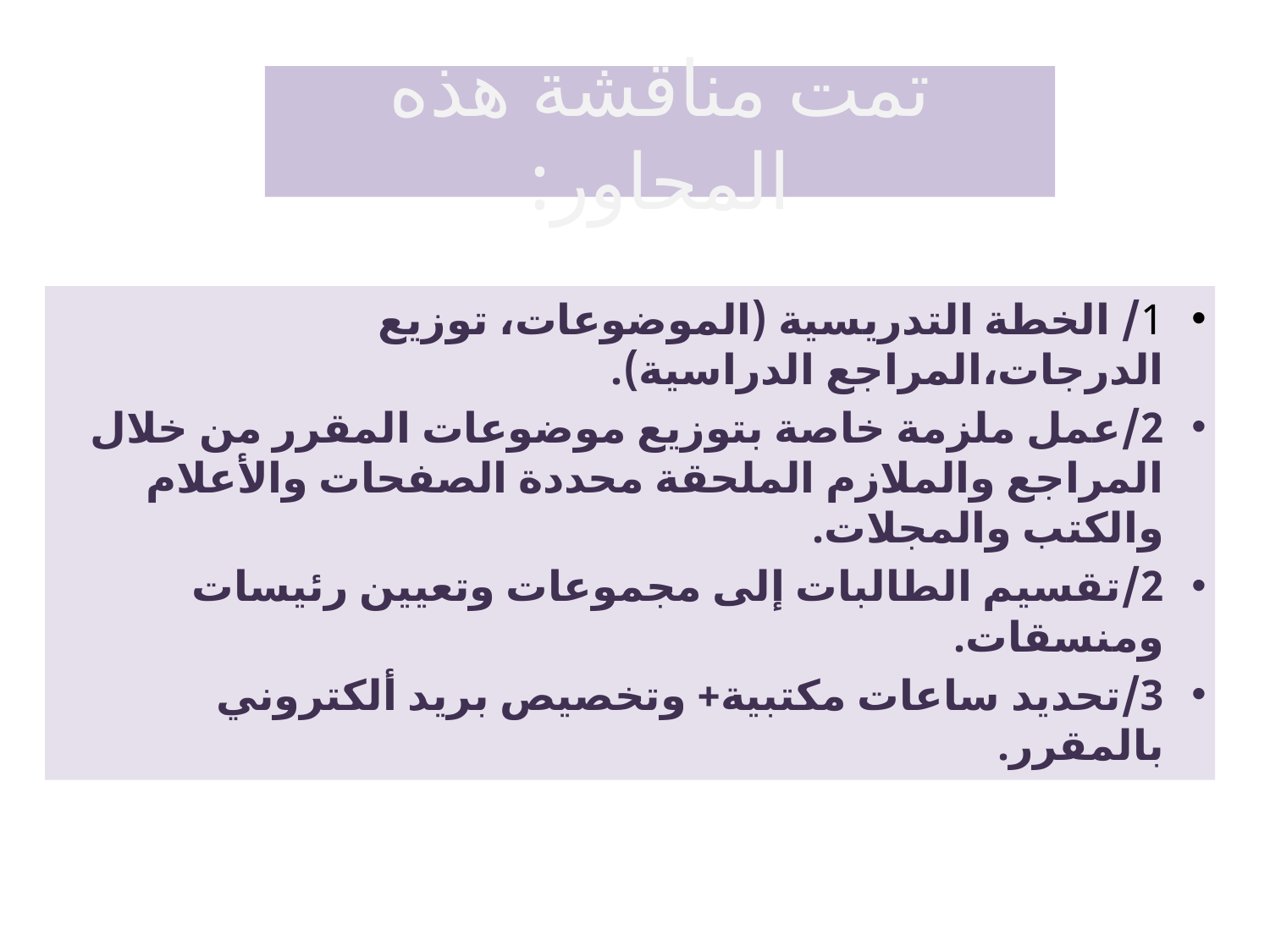

# تمت مناقشة هذه المحاور:
1/ الخطة التدريسية (الموضوعات، توزيع الدرجات،المراجع الدراسية).
2/عمل ملزمة خاصة بتوزيع موضوعات المقرر من خلال المراجع والملازم الملحقة محددة الصفحات والأعلام والكتب والمجلات.
2/تقسيم الطالبات إلى مجموعات وتعيين رئيسات ومنسقات.
3/تحديد ساعات مكتبية+ وتخصيص بريد ألكتروني بالمقرر.